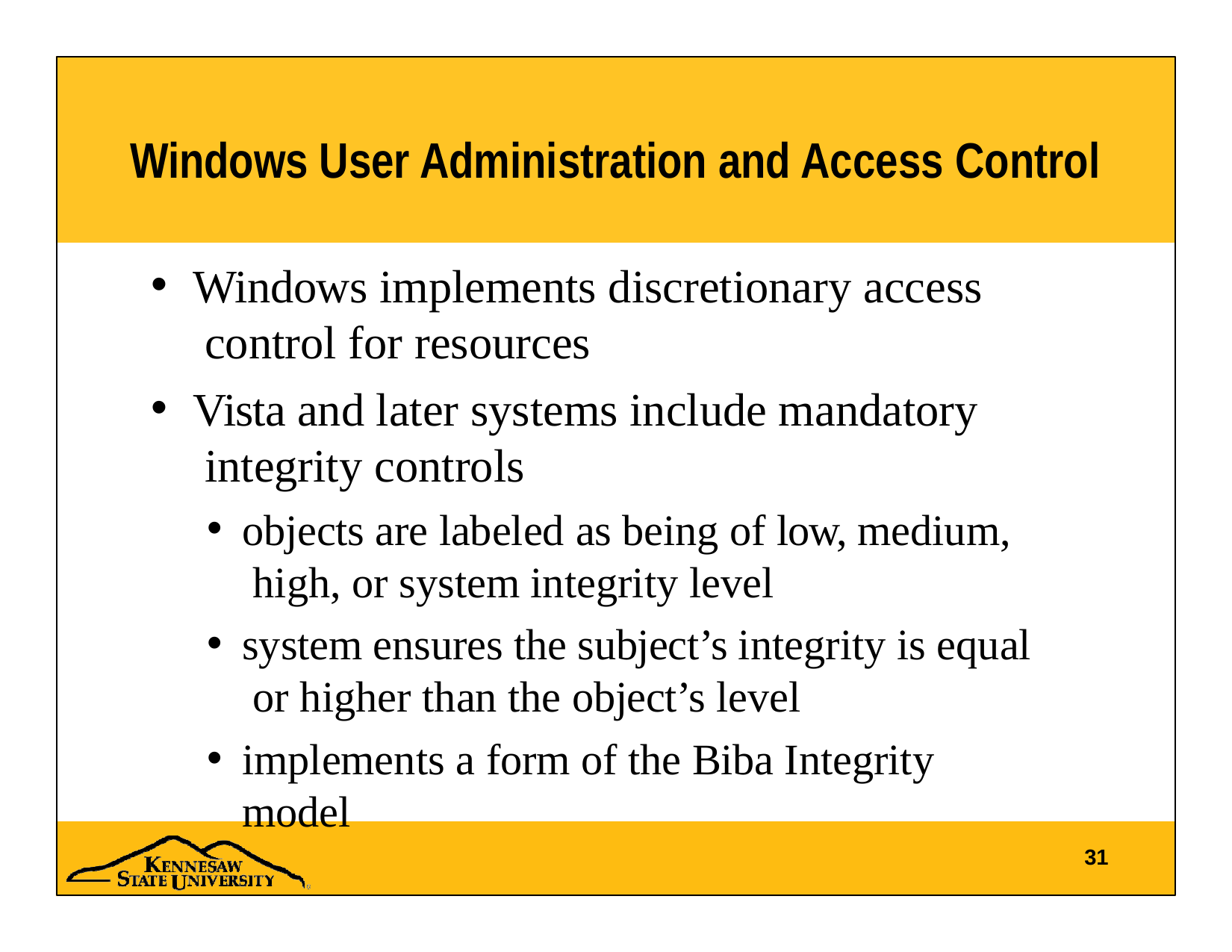

# Windows User Administration and Access Control
Windows implements discretionary access  control for resources
Vista and later systems include mandatory  integrity controls
objects are labeled as being of low, medium,  high, or system integrity level
system ensures the subject’s integrity is equal  or higher than the object’s level
implements a form of the Biba Integrity model

31